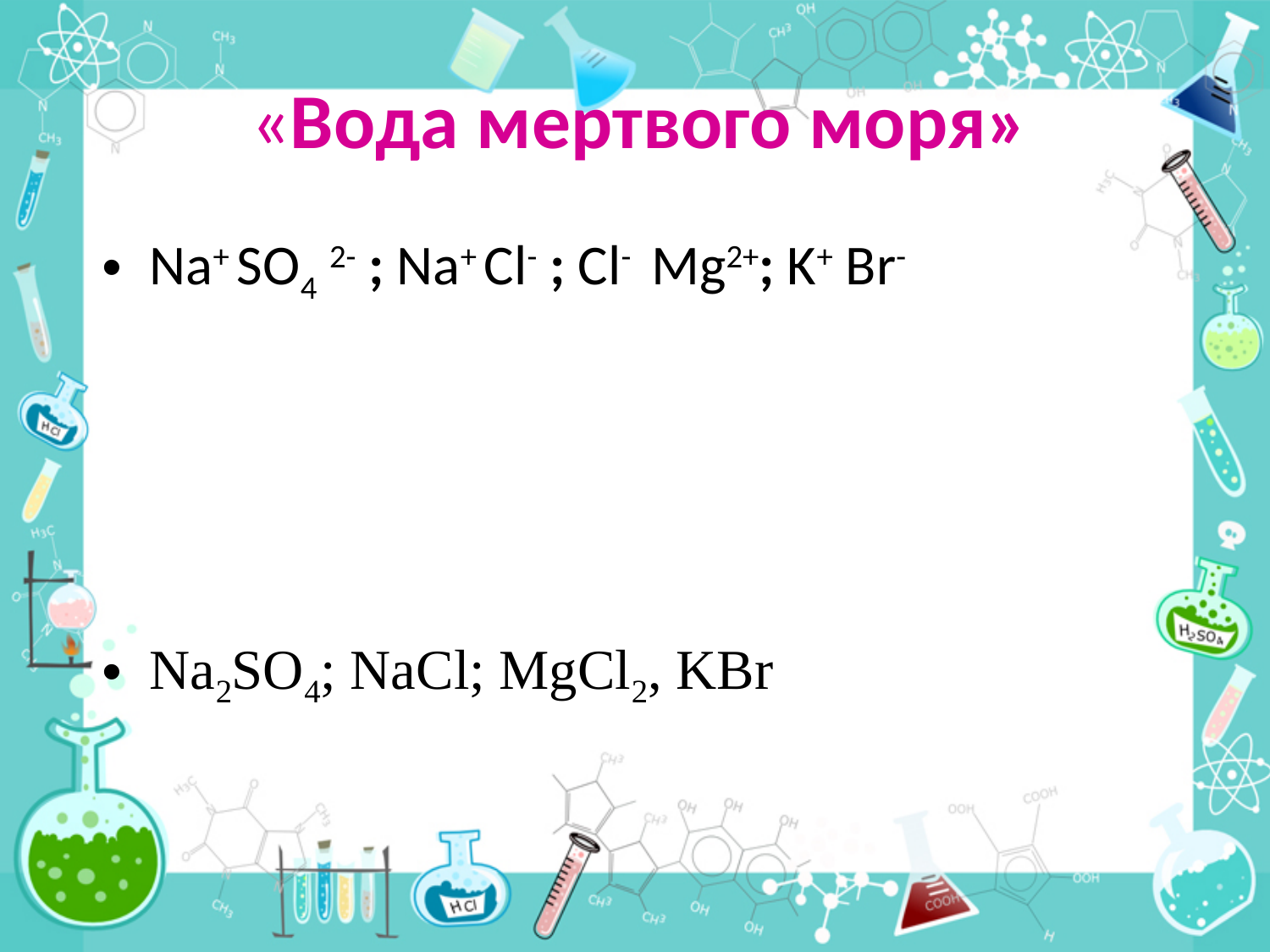

# «Вода мертвого моря»
Na+ SO4 2- ; Na+ Cl- ; Cl-  Mg2+; K+ Br-

Na2SO4; NaCl; MgCl2, KBr